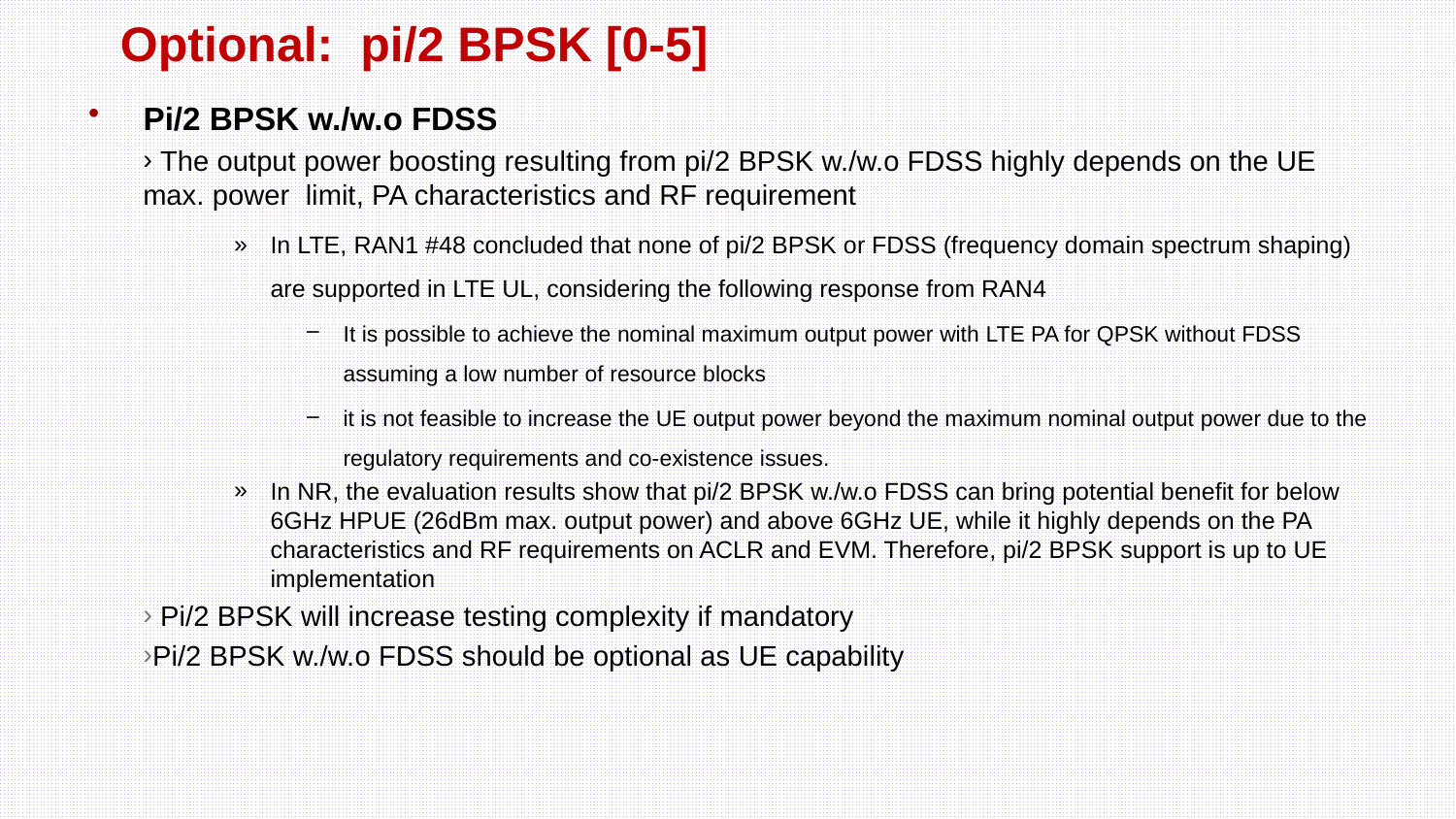

# Optional:  pi/2 BPSK [0-5]
Pi/2 BPSK w./w.o FDSS
 The output power boosting resulting from pi/2 BPSK w./w.o FDSS highly depends on the UE max. power  limit, PA characteristics and RF requirement
In LTE, RAN1 #48 concluded that none of pi/2 BPSK or FDSS (frequency domain spectrum shaping) are supported in LTE UL, considering the following response from RAN4
It is possible to achieve the nominal maximum output power with LTE PA for QPSK without FDSS assuming a low number of resource blocks
it is not feasible to increase the UE output power beyond the maximum nominal output power due to the regulatory requirements and co-existence issues.
In NR, the evaluation results show that pi/2 BPSK w./w.o FDSS can bring potential benefit for below 6GHz HPUE (26dBm max. output power) and above 6GHz UE, while it highly depends on the PA characteristics and RF requirements on ACLR and EVM. Therefore, pi/2 BPSK support is up to UE implementation
 Pi/2 BPSK will increase testing complexity if mandatory
Pi/2 BPSK w./w.o FDSS should be optional as UE capability